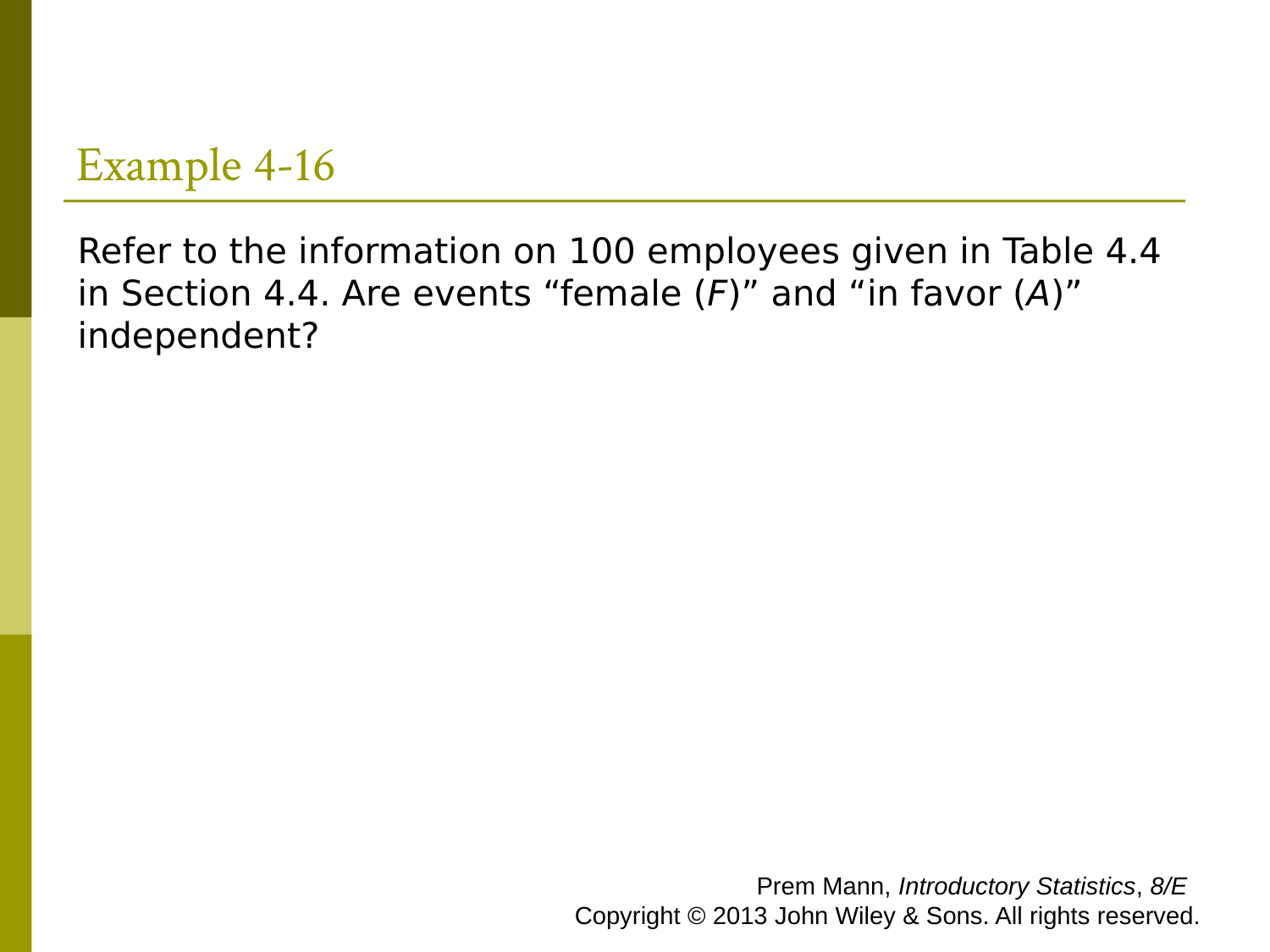

# Example 4-16
Refer to the information on 100 employees given in Table 4.4 in Section 4.4. Are events “female (F)” and “in favor (A)” independent?
                          Prem Mann, Introductory Statistics, 8/E Copyright © 2013 John Wiley & Sons. All rights reserved.